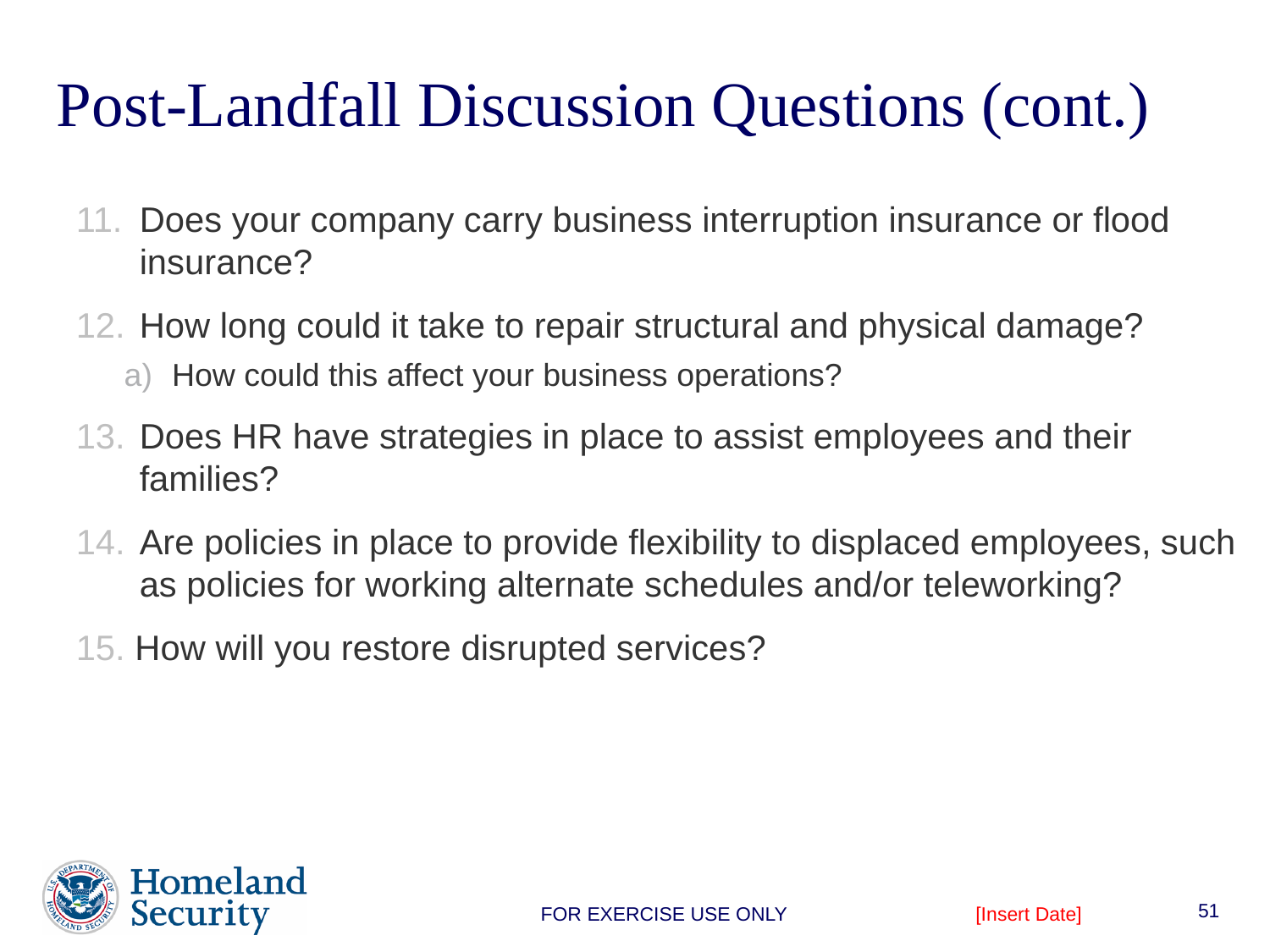

# Post-Landfall Discussion Questions (cont.)
11.	Does your company carry business interruption insurance or flood insurance?
12.	How long could it take to repair structural and physical damage?
How could this affect your business operations?
13.	Does HR have strategies in place to assist employees and their families?
14.	Are policies in place to provide flexibility to displaced employees, such as policies for working alternate schedules and/or teleworking?
15. How will you restore disrupted services?

51